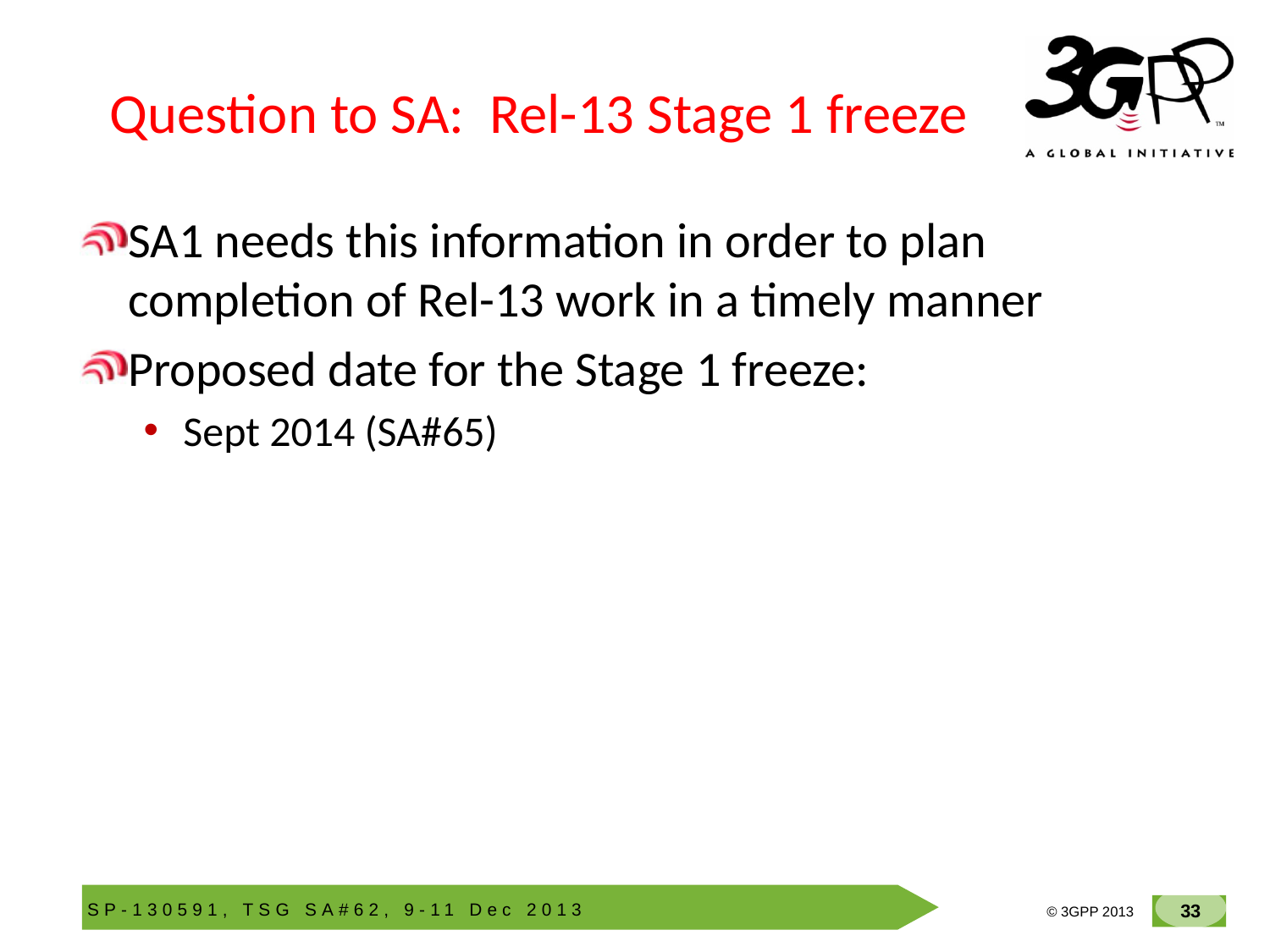

# Question to SA:  Rel-13 Stage 1 freeze
SA1 needs this information in order to plan completion of Rel-13 work in a timely manner
Proposed date for the Stage 1 freeze:
Sept 2014 (SA#65)